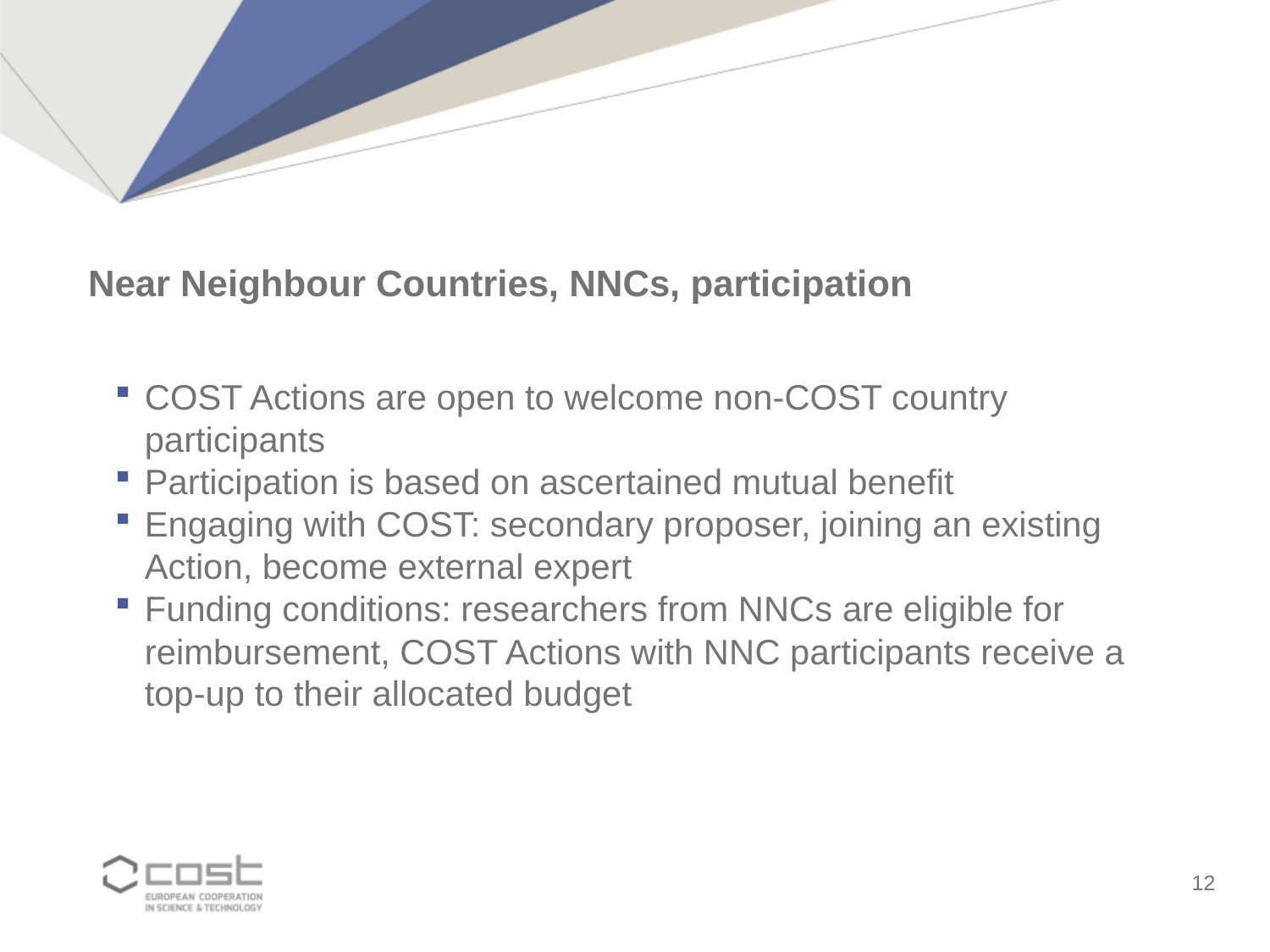

Near Neighbour Countries, NNCs, participation
COST Actions are open to welcome non-COST country participants
Participation is based on ascertained mutual benefit
Engaging with COST: secondary proposer, joining an existing Action, become external expert
Funding conditions: researchers from NNCs are eligible for reimbursement, COST Actions with NNC participants receive a top-up to their allocated budget